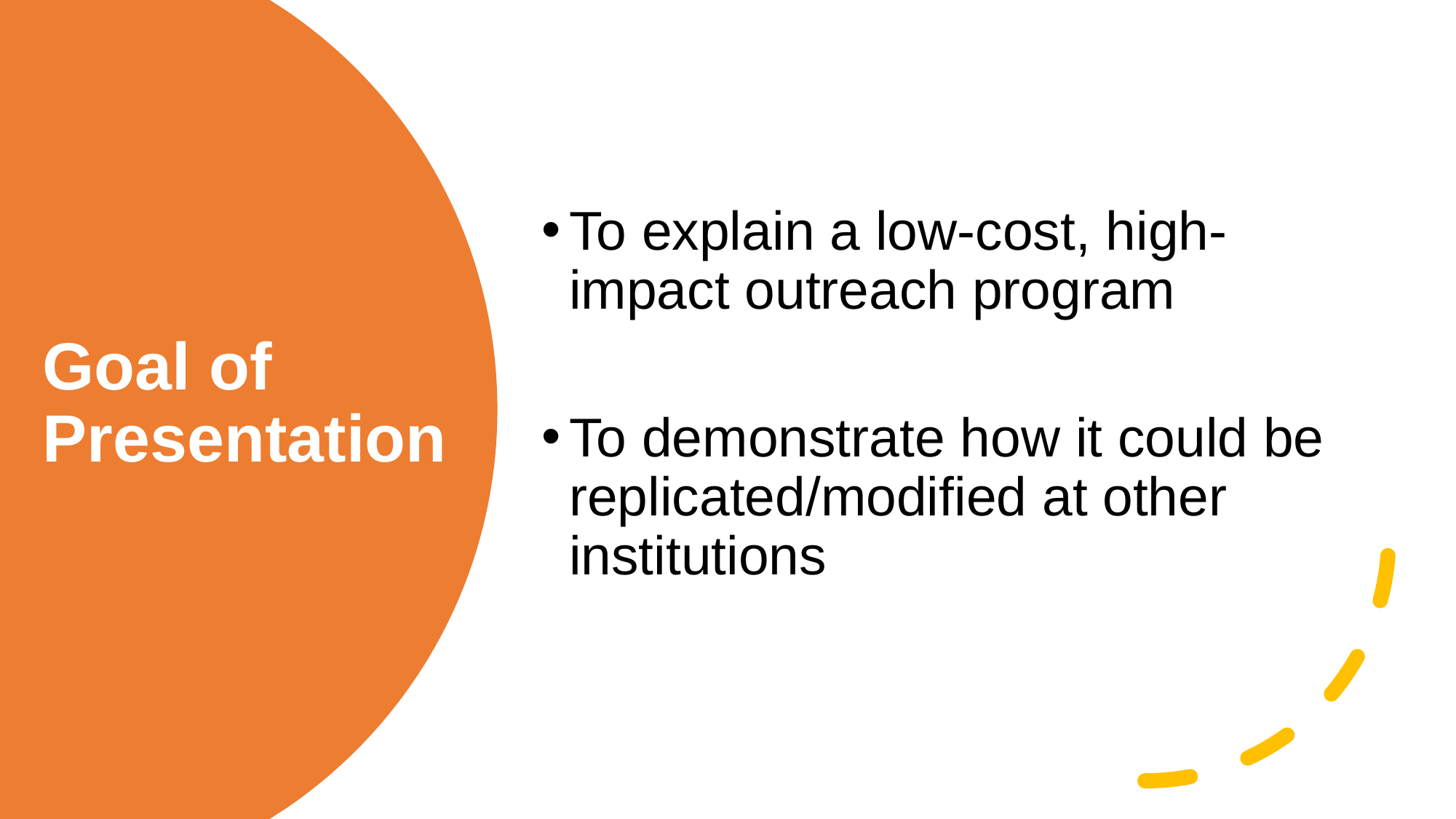

To explain a low-cost, high-impact outreach program

To demonstrate how it could be replicated/modified at other institutions

# Goal of Presentation